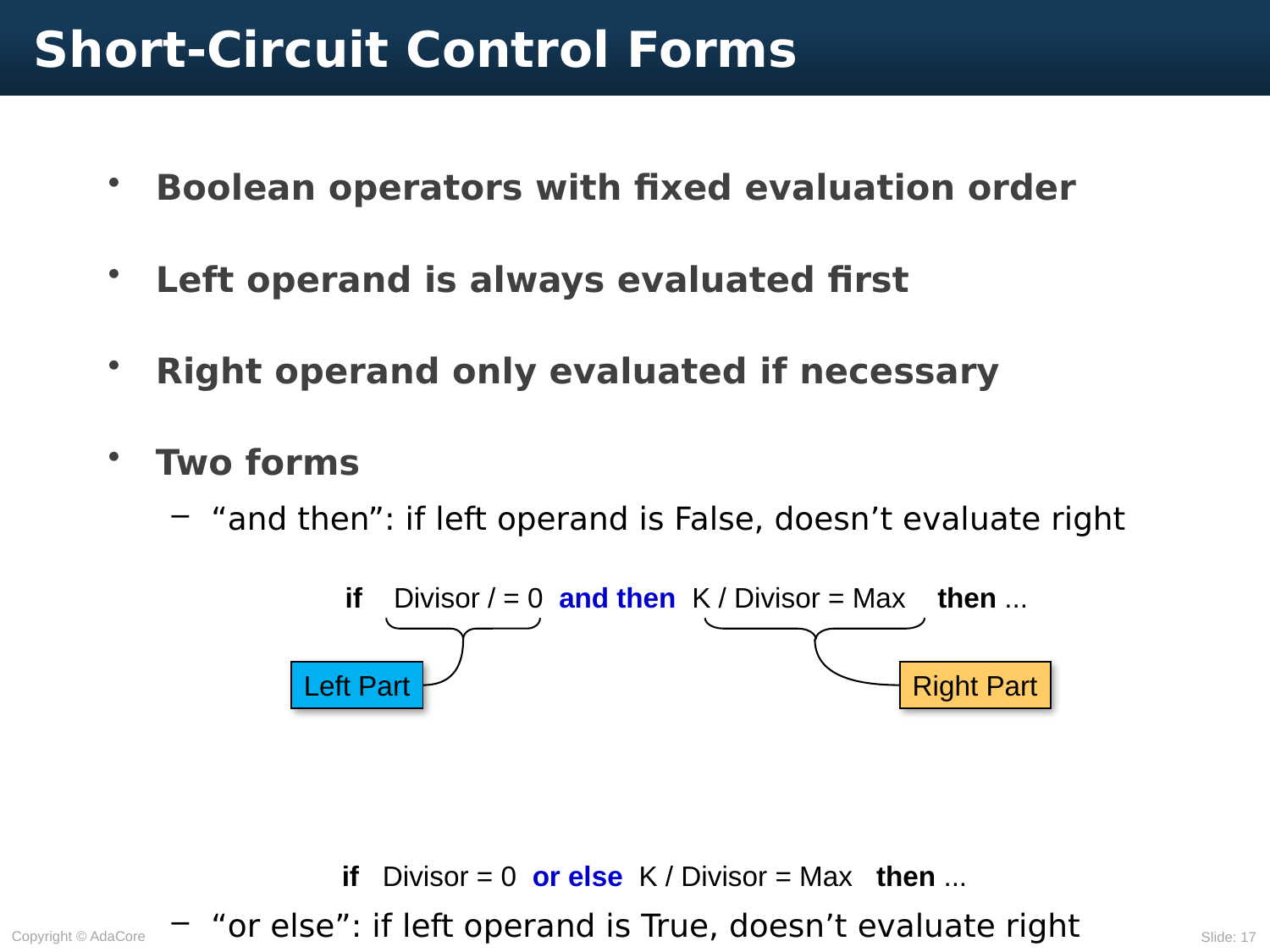

# Short-Circuit Control Forms
Boolean operators with fixed evaluation order
Left operand is always evaluated first
Right operand only evaluated if necessary
Two forms
“and then”: if left operand is False, doesn’t evaluate right

“or else”: if left operand is True, doesn’t evaluate right

if    Divisor / = 0  and then  K / Divisor = Max    then ...
Left Part
Right Part
if   Divisor = 0  or else  K / Divisor = Max   then ...